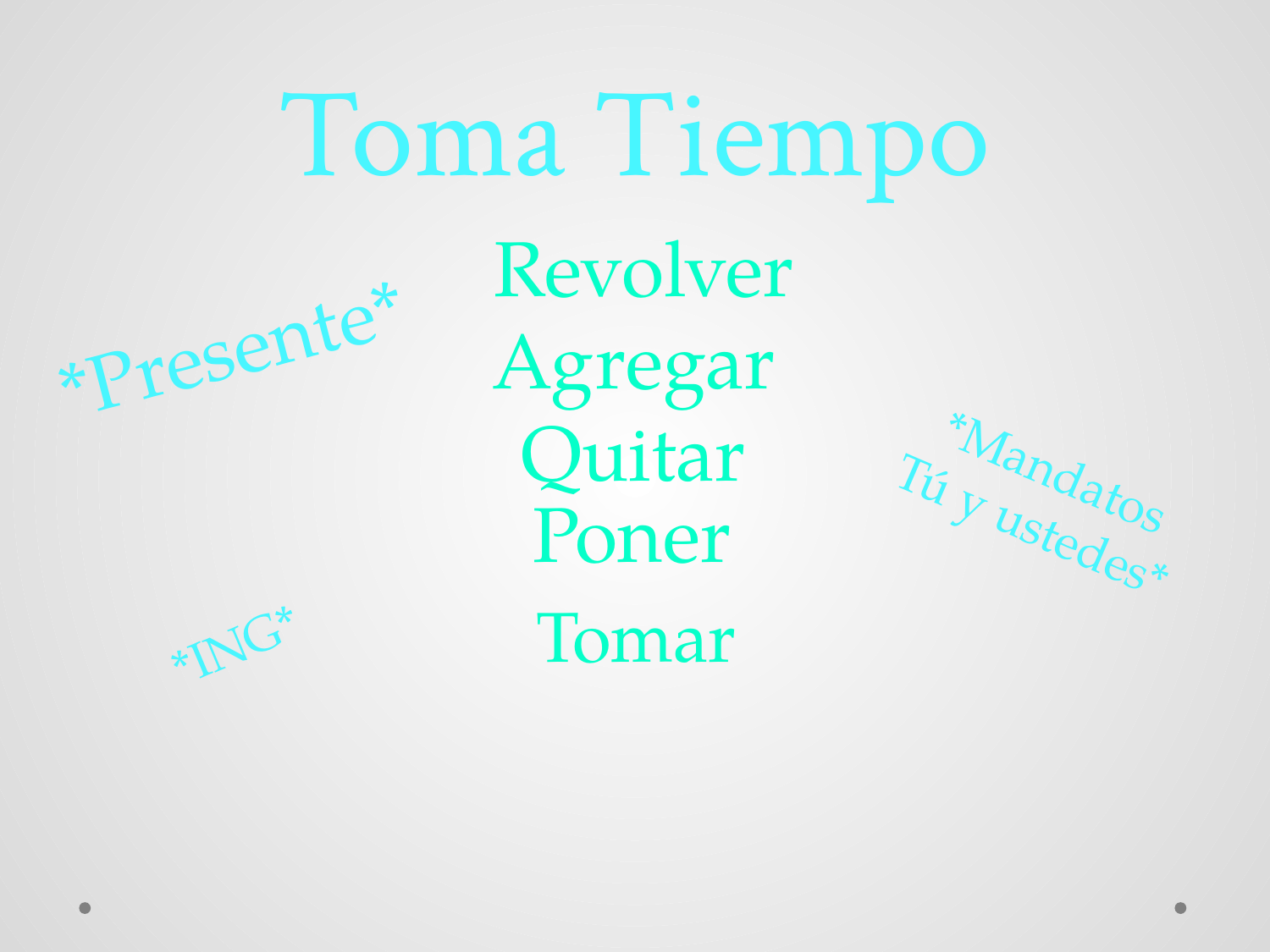

# Toma Tiempo
Revolver
*Presente*
Agregar
Quitar
*Mandatos
Tú y ustedes*
Poner
Tomar
*ING*